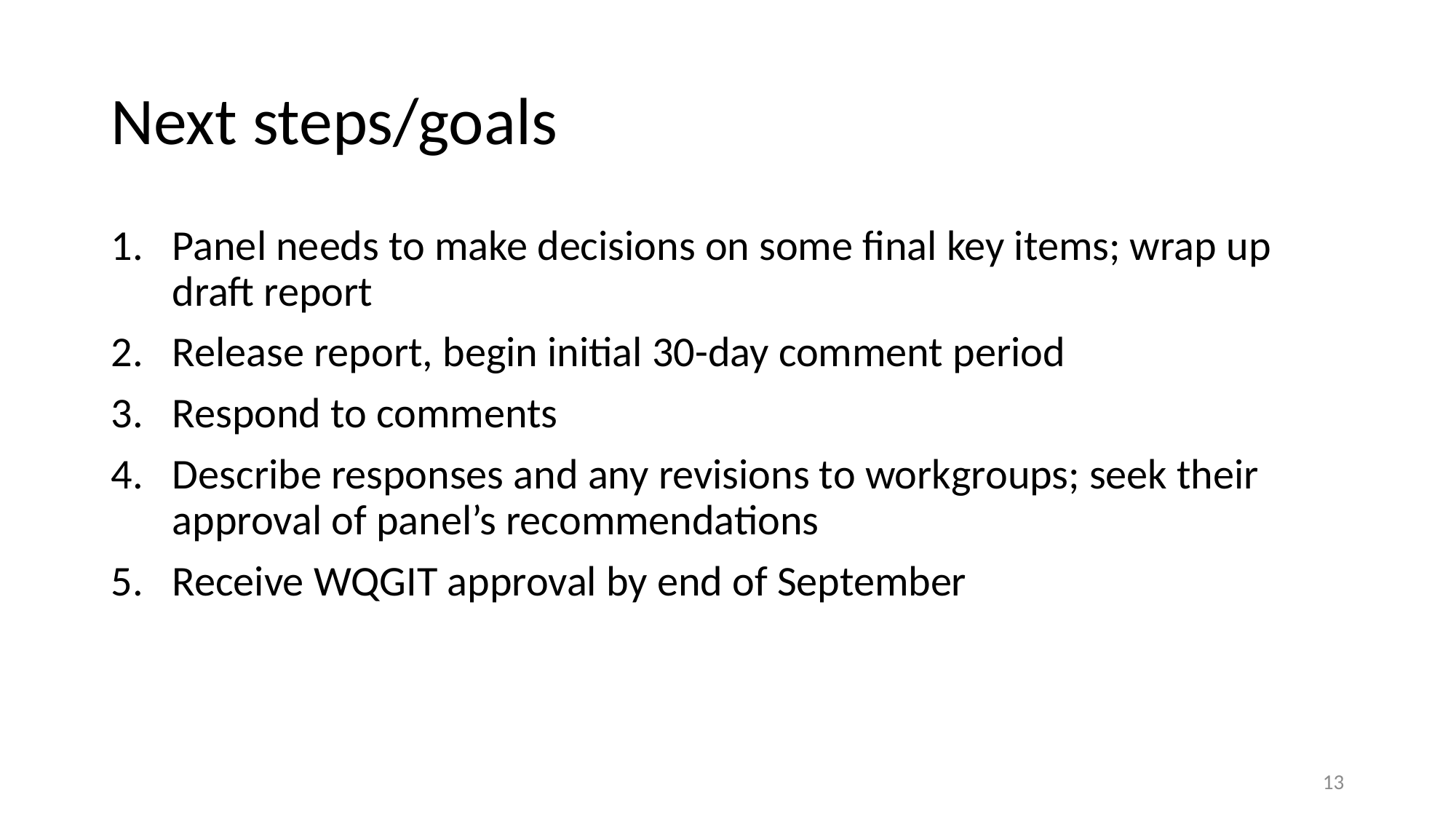

# Next steps/goals
Panel needs to make decisions on some final key items; wrap up draft report
Release report, begin initial 30-day comment period
Respond to comments
Describe responses and any revisions to workgroups; seek their approval of panel’s recommendations
Receive WQGIT approval by end of September

13